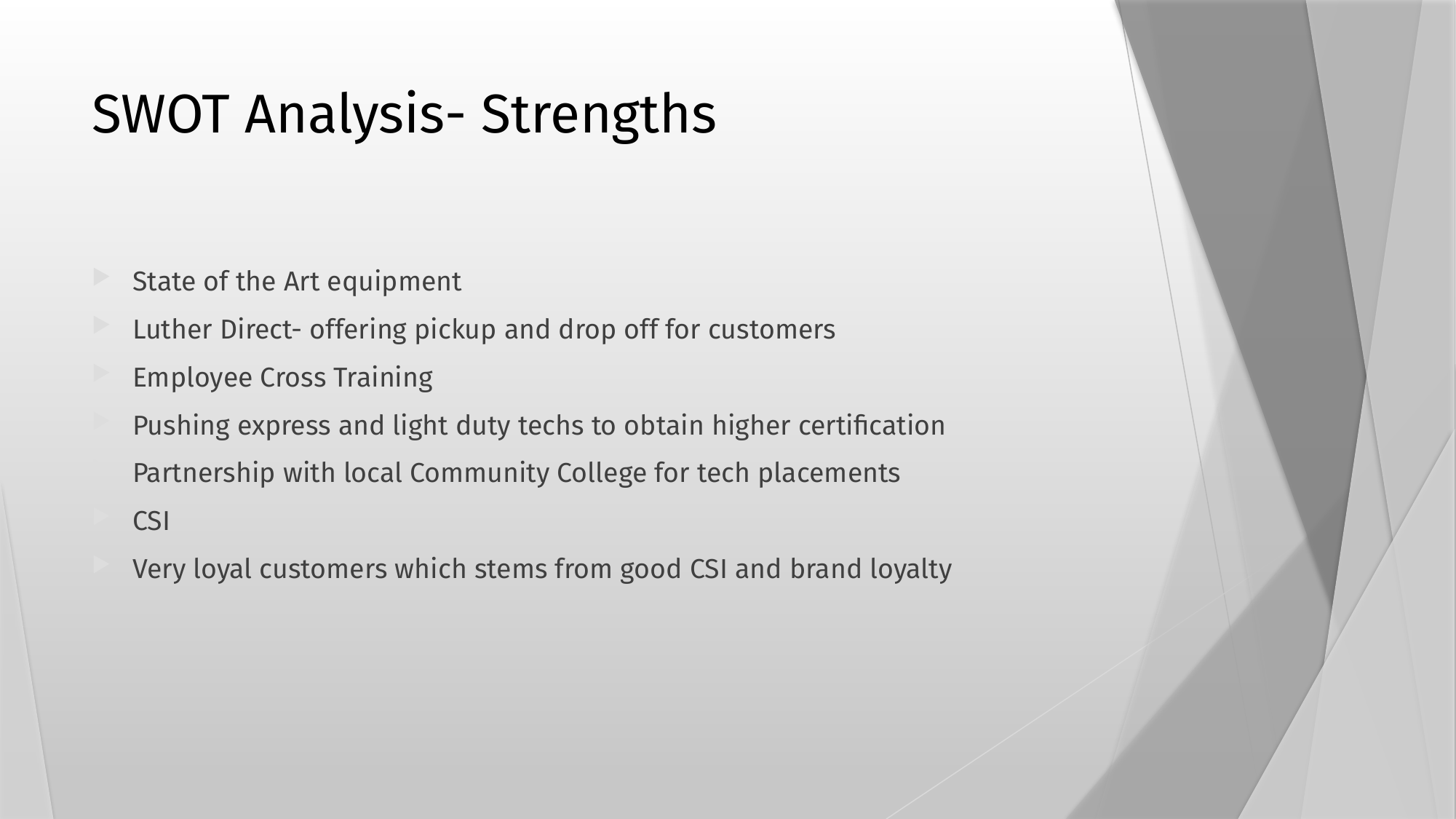

# SWOT Analysis- Strengths
State of the Art equipment
Luther Direct- offering pickup and drop off for customers
Employee Cross Training
Pushing express and light duty techs to obtain higher certification
Partnership with local Community College for tech placements
CSI
Very loyal customers which stems from good CSI and brand loyalty